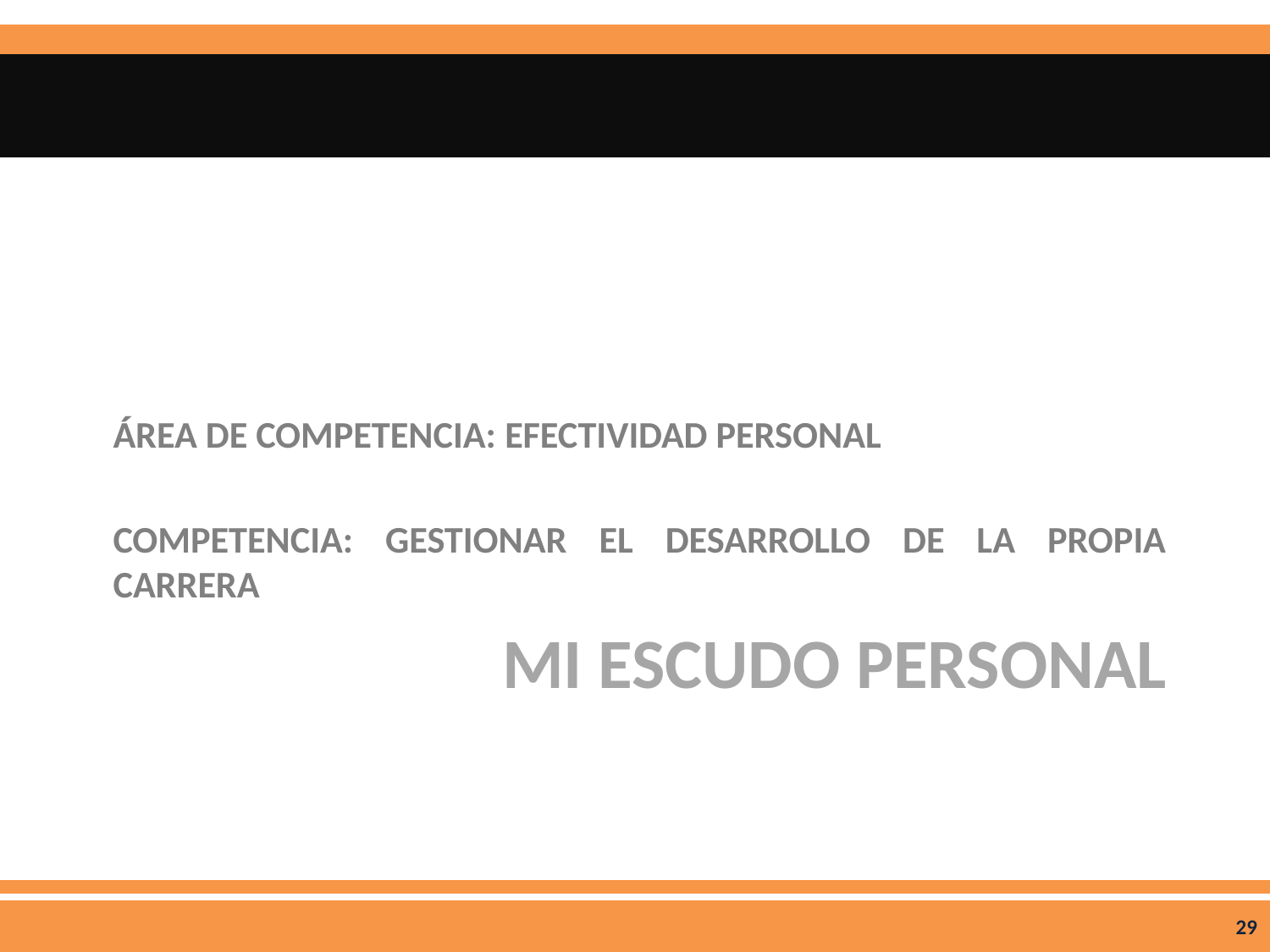

ÁREA DE COMPETENCIA: EFECTIVIDAD PERSONAL

COMPETENCIA: GESTIONAR EL DESARROLLO DE LA PROPIA CARRERA
# Mi escudo personal
29